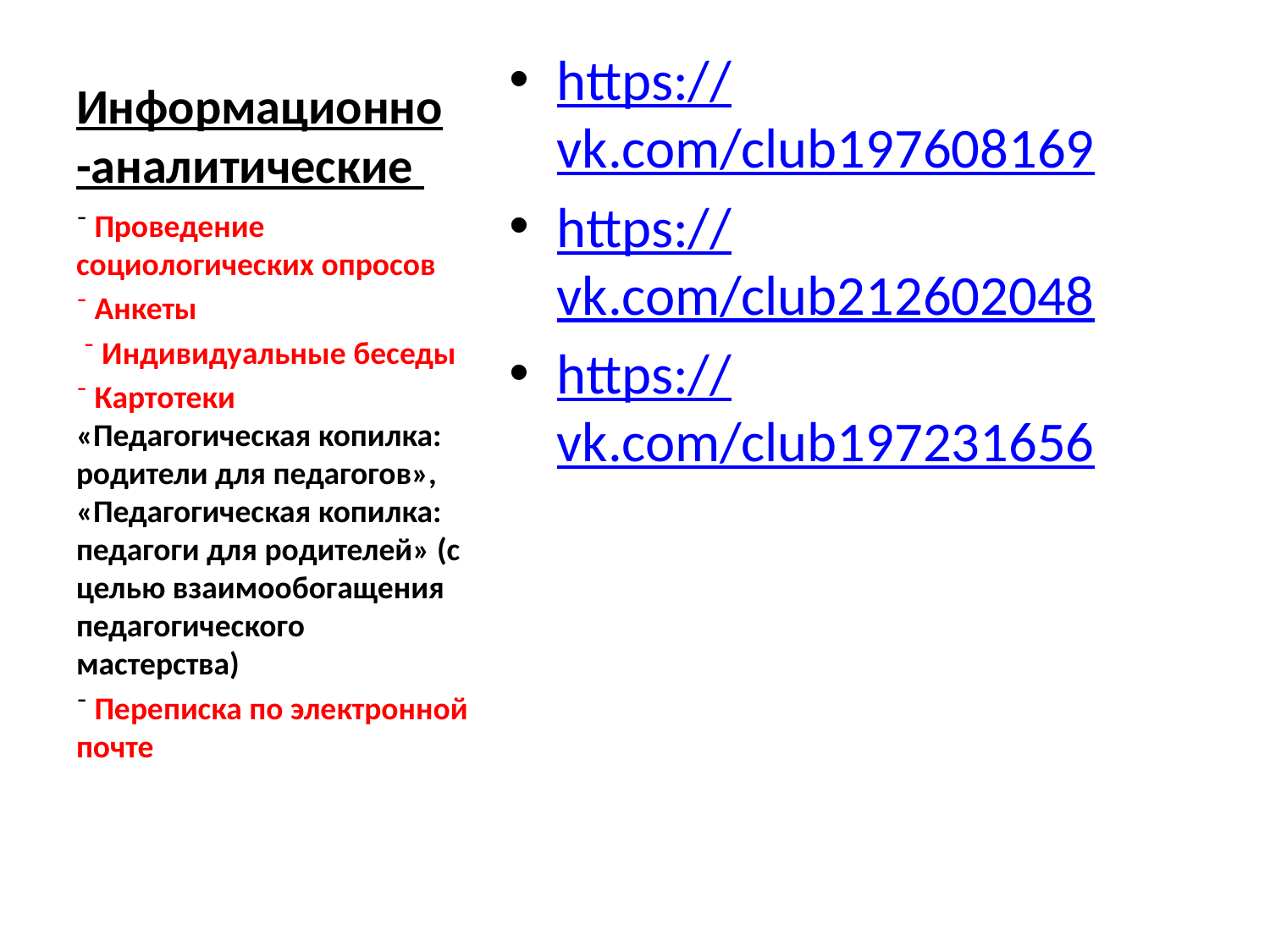

# Информационно -аналитические
https://vk.com/club197608169
https://vk.com/club212602048
https://vk.com/club197231656

⁻ Проведение социологических опросов
⁻ Анкеты
 ⁻ Индивидуальные беседы
⁻ Картотеки «Педагогическая копилка: родители для педагогов», «Педагогическая копилка: педагоги для родителей» (с целью взаимообогащения педагогического мастерства)
⁻ Переписка по электронной почте